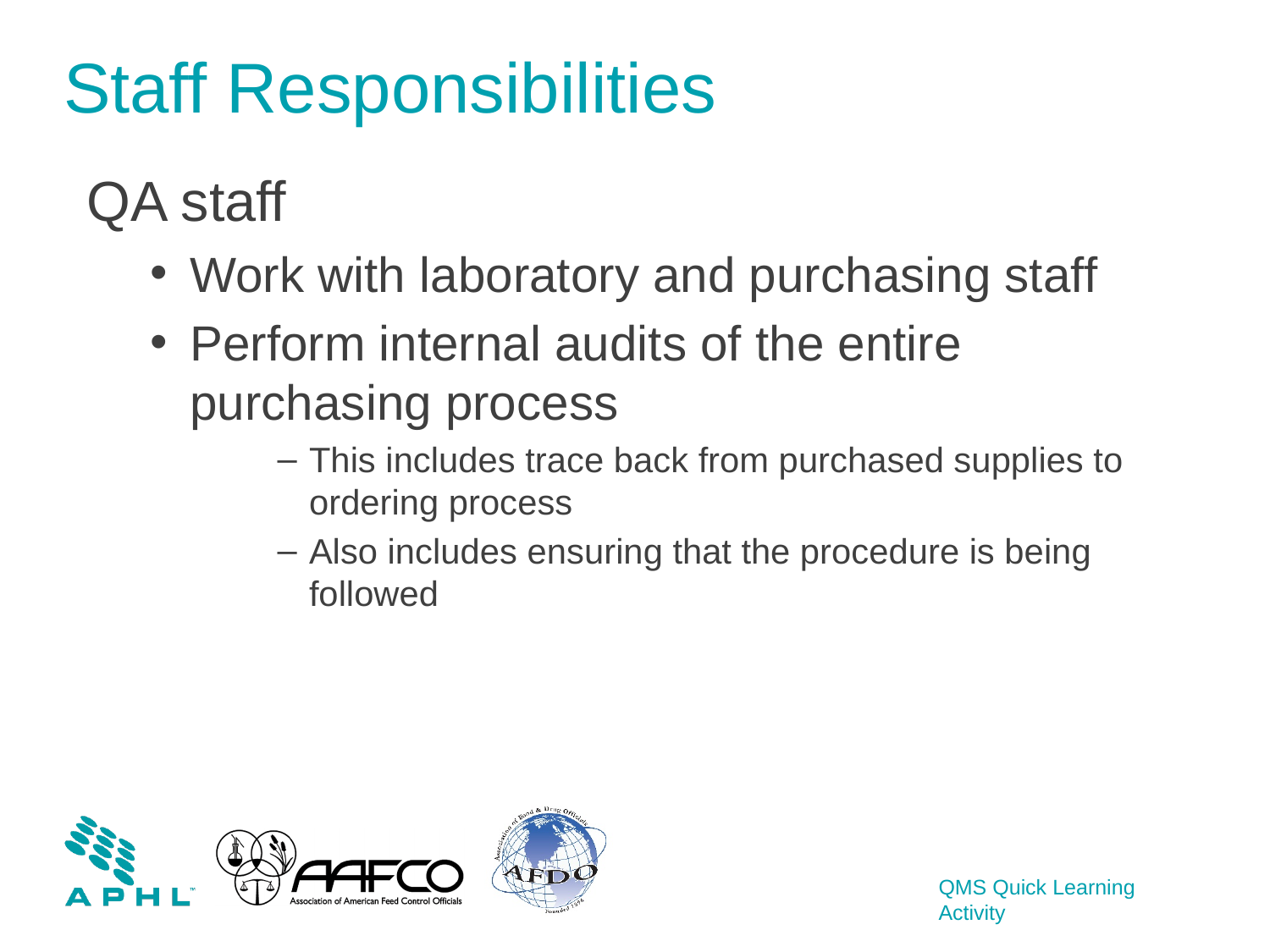

# Staff Responsibilities
QA staff
Work with laboratory and purchasing staff
Perform internal audits of the entire purchasing process
This includes trace back from purchased supplies to ordering process
Also includes ensuring that the procedure is being followed